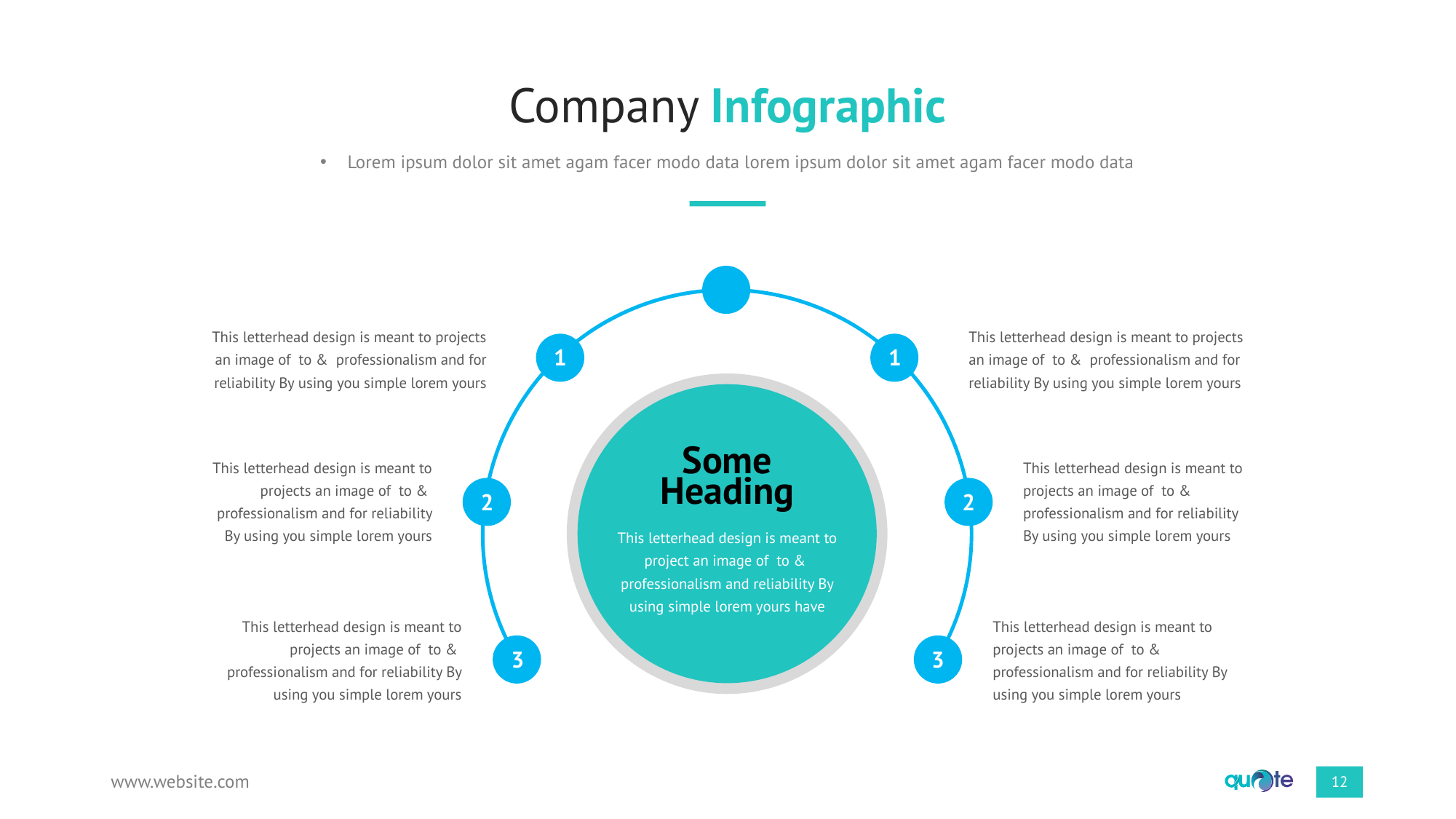

# Company Infographic
Lorem ipsum dolor sit amet agam facer modo data lorem ipsum dolor sit amet agam facer modo data

This letterhead design is meant to projects an image of  to &  professionalism and for reliability By using you simple lorem yours
This letterhead design is meant to projects an image of  to &  professionalism and for reliability By using you simple lorem yours
1
1

Some Heading
This letterhead design is meant to project an image of  to &  professionalism and reliability By using simple lorem yours have
This letterhead design is meant to projects an image of  to &  professionalism and for reliability By using you simple lorem yours
This letterhead design is meant to projects an image of  to &  professionalism and for reliability By using you simple lorem yours
2
2
This letterhead design is meant to projects an image of  to &  professionalism and for reliability By using you simple lorem yours
This letterhead design is meant to projects an image of  to &  professionalism and for reliability By using you simple lorem yours
3
3
www.website.com
12